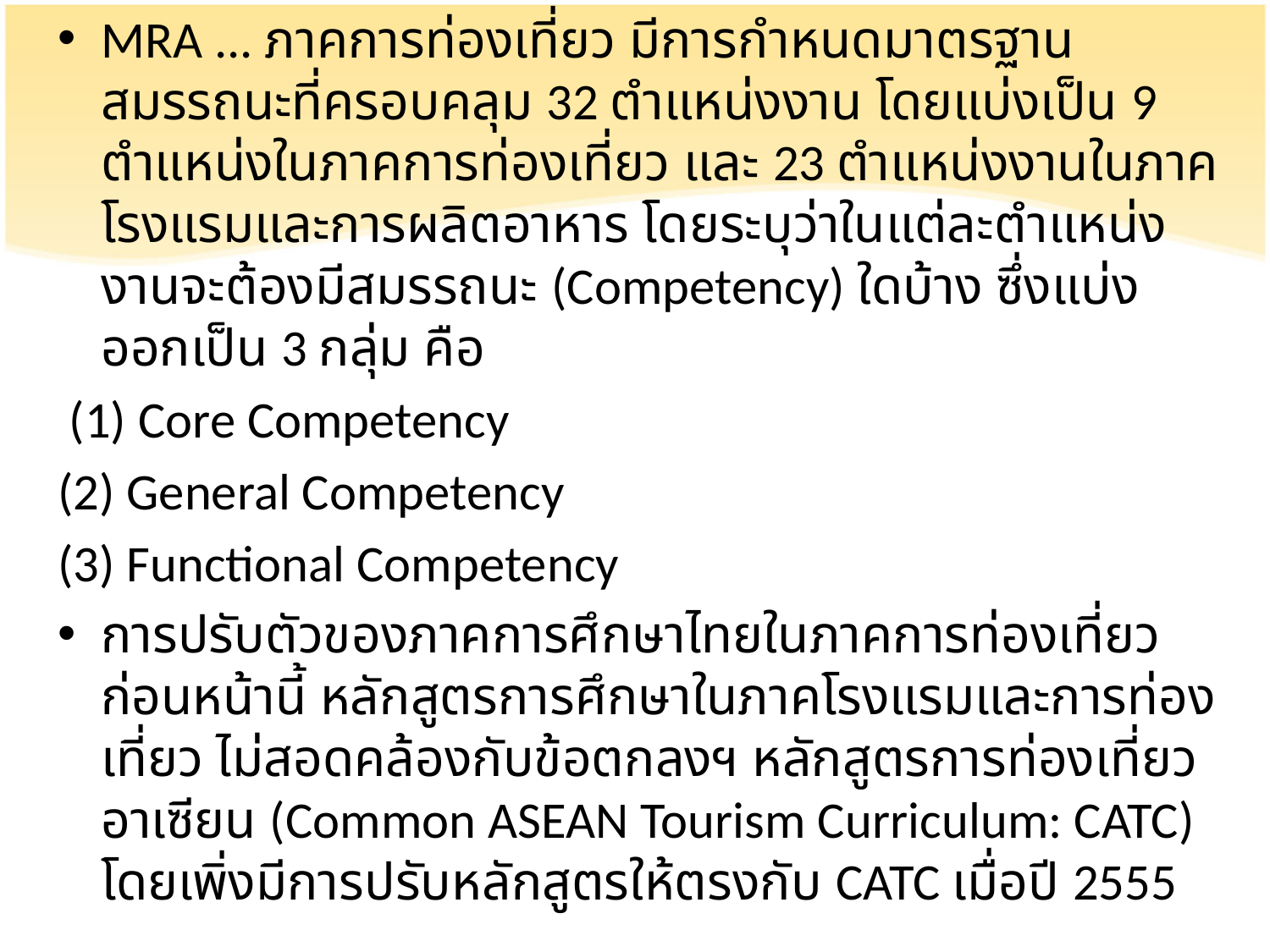

MRA ... ภาคการท่องเที่ยว มีการกำหนดมาตรฐานสมรรถนะที่ครอบคลุม 32 ตำแหน่งงาน โดยแบ่งเป็น 9 ตำแหน่งในภาคการท่องเที่ยว และ 23 ตำแหน่งงานในภาคโรงแรมและการผลิตอาหาร โดยระบุว่าในแต่ละตำแหน่งงานจะต้องมีสมรรถนะ (Competency) ใดบ้าง ซึ่งแบ่งออกเป็น 3 กลุ่ม คือ
 (1) Core Competency
(2) General Competency
(3) Functional Competency
การปรับตัวของภาคการศึกษาไทยในภาคการท่องเที่ยว ก่อนหน้านี้ หลักสูตรการศึกษาในภาคโรงแรมและการท่องเที่ยว ไม่สอดคล้องกับข้อตกลงฯ หลักสูตรการท่องเที่ยวอาเซียน (Common ASEAN Tourism Curriculum: CATC) โดยเพิ่งมีการปรับหลักสูตรให้ตรงกับ CATC เมื่อปี 2555